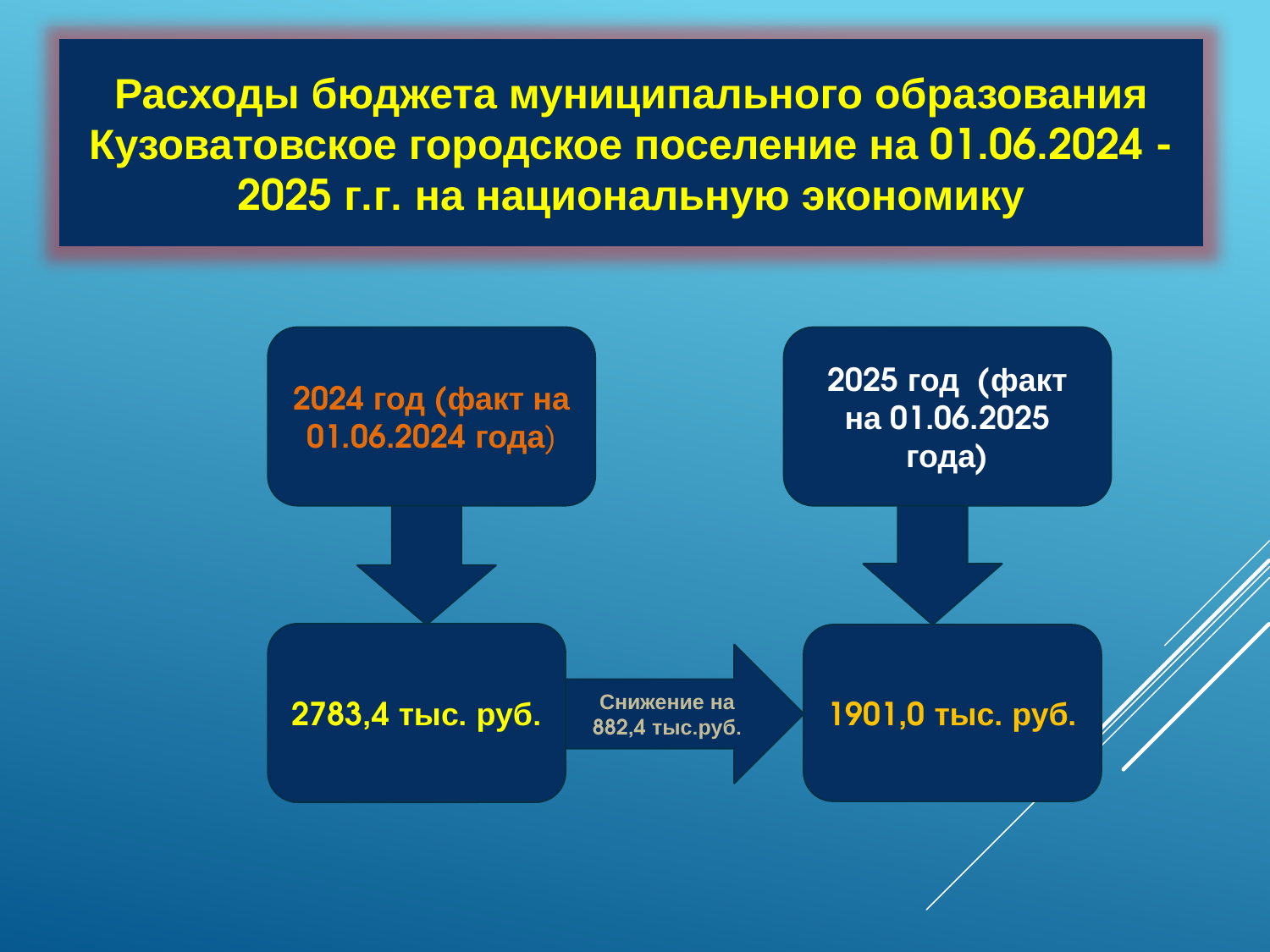

Расходы бюджета муниципального образования Кузоватовское городское поселение на 01.06.2024 -2025 г.г. на национальную экономику
2024 год (факт на 01.06.2024 года)
2025 год  (факт на 01.06.2025 года)

2783,4 тыс. руб.
1901,0 тыс. руб.
Снижение на 882,4 тыс.руб.